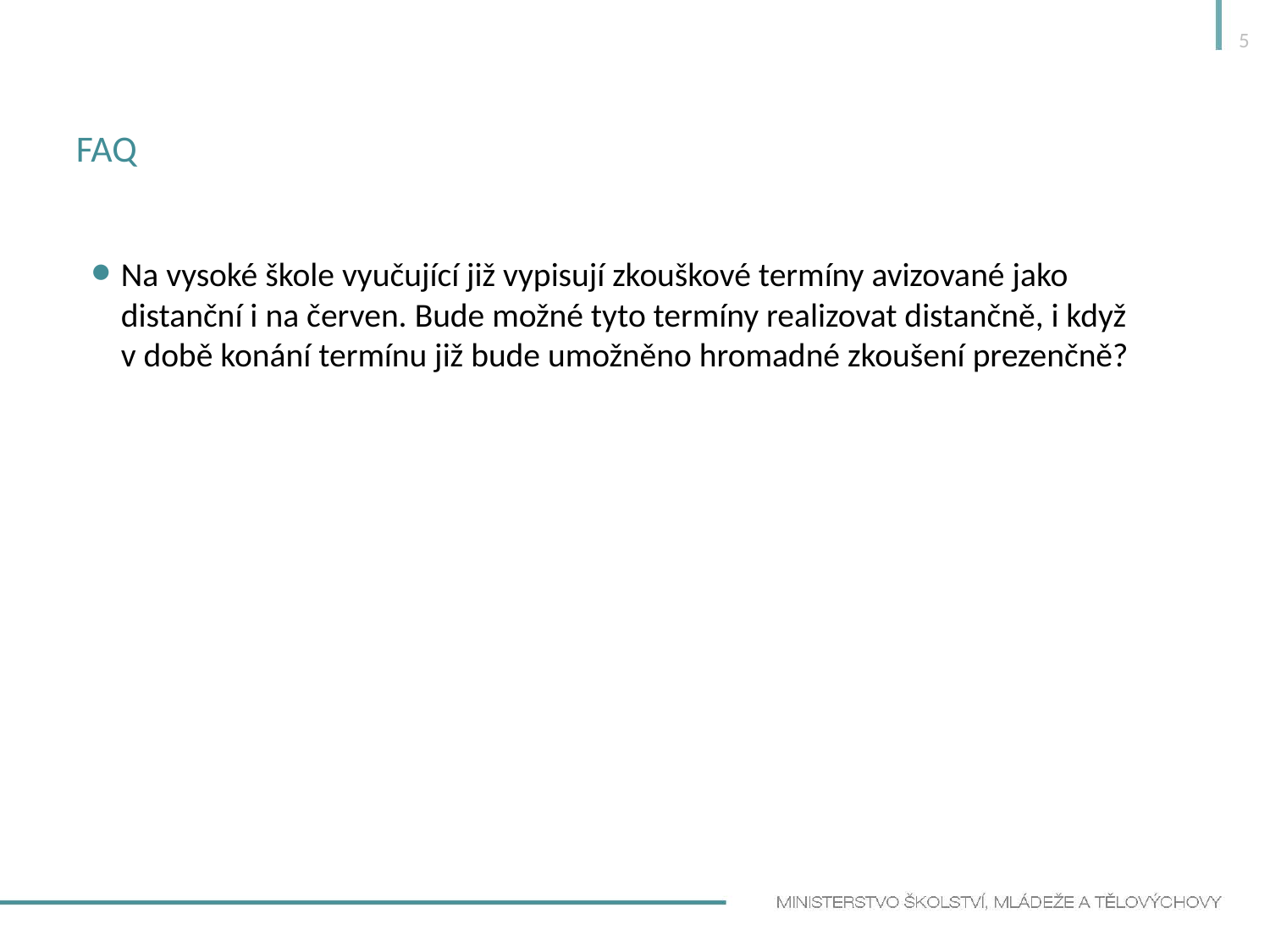

5
# FAQ
Na vysoké škole vyučující již vypisují zkouškové termíny avizované jako distanční i na červen. Bude možné tyto termíny realizovat distančně, i když v době konání termínu již bude umožněno hromadné zkoušení prezenčně?